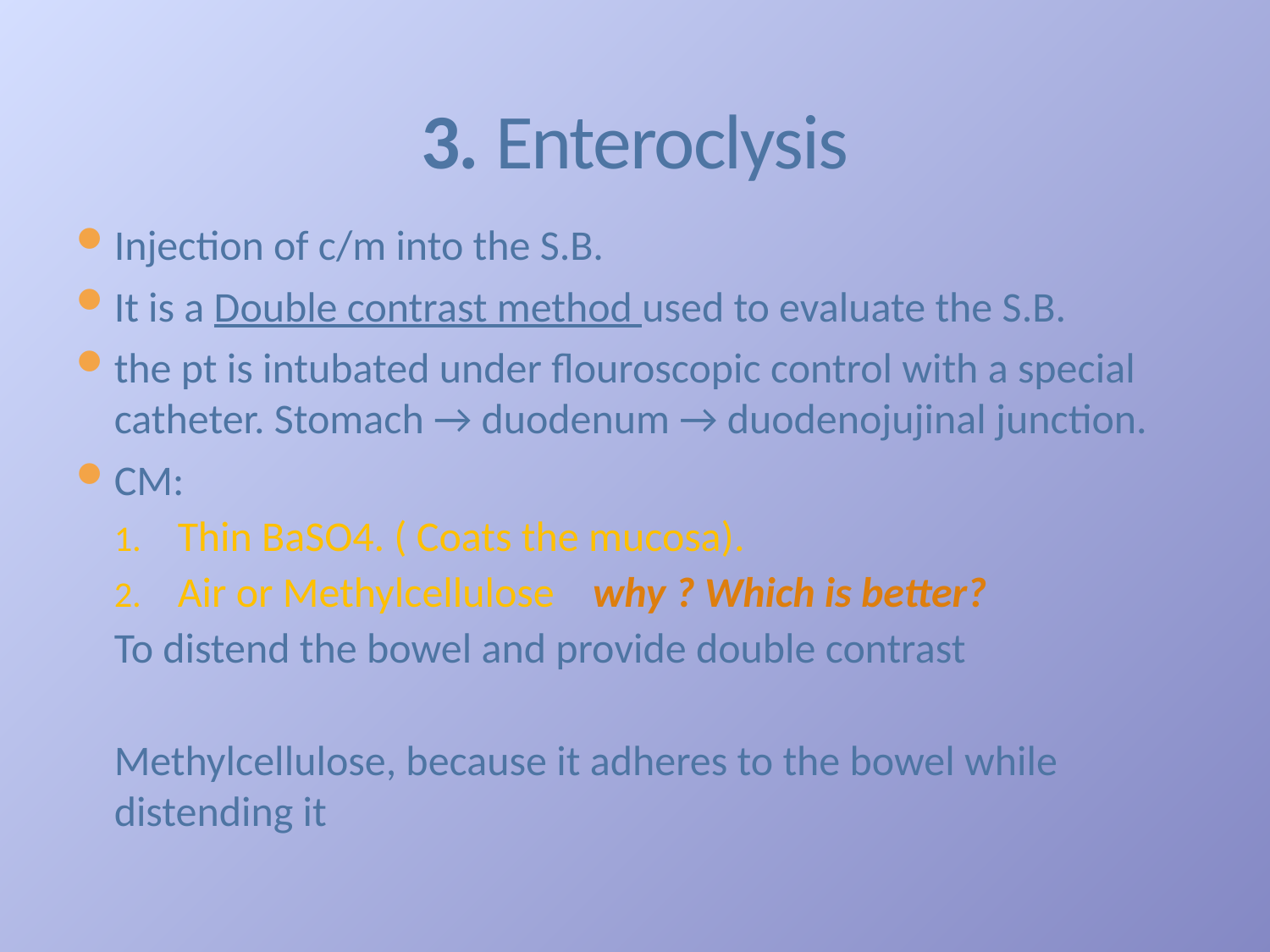

# 3. Enteroclysis
Injection of c/m into the S.B.
It is a Double contrast method used to evaluate the S.B.
the pt is intubated under flouroscopic control with a special catheter. Stomach → duodenum → duodenojujinal junction.
CM:
Thin BaSO4. ( Coats the mucosa).
Air or Methylcellulose    why ? Which is better?
To distend the bowel and provide double contrast

Methylcellulose, because it adheres to the bowel while distending it